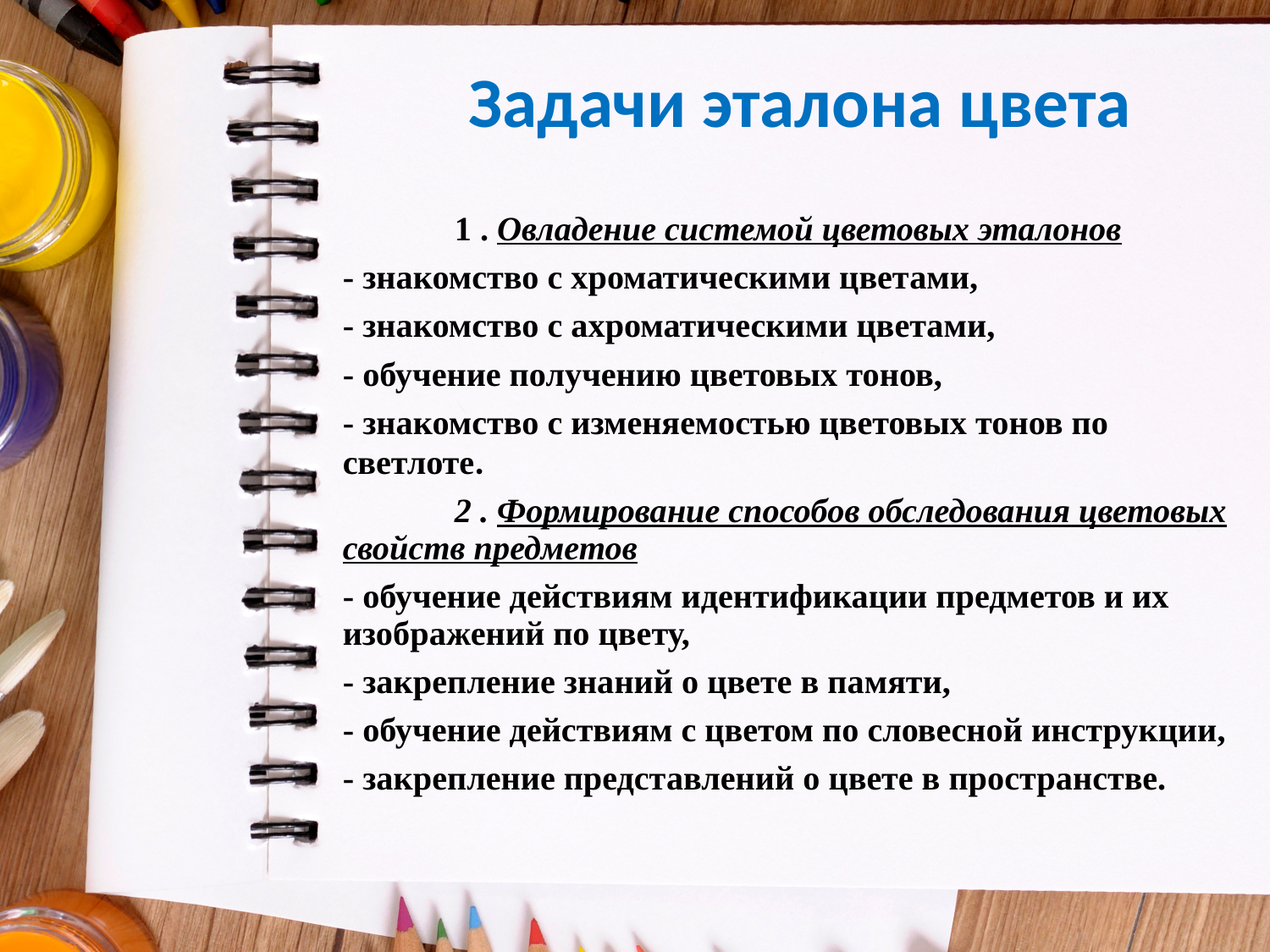

# Задачи эталона цвета
	1 . Овладение системой цветовых эталонов
- знакомство с хроматическими цветами,
- знакомство с ахроматическими цветами,
- обучение получению цветовых тонов,
- знакомство с изменяемостью цветовых тонов по светлоте.
	2 . Формирование способов обследования цветовых свойств предметов
- обучение действиям идентификации предметов и их изображений по цвету,
- закрепление знаний о цвете в памяти,
- обучение действиям с цветом по словесной инструкции,
- закрепление представлений о цвете в пространстве.